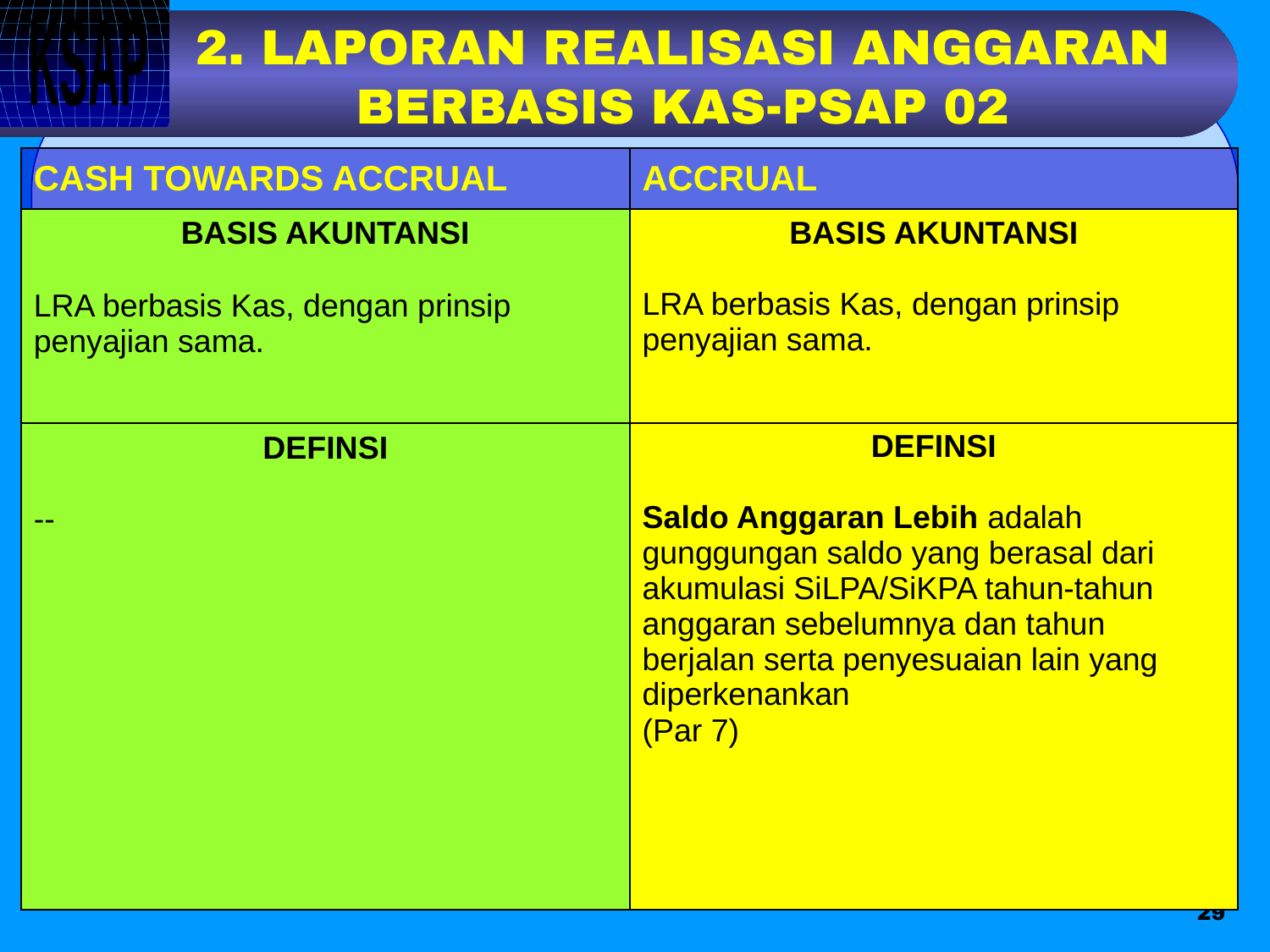

# 2. LAPORAN REALISASI ANGGARAN BERBASIS KAS-PSAP 02
| CASH TOWARDS ACCRUAL | ACCRUAL |
| --- | --- |
| BASIS AKUNTANSI LRA berbasis Kas, dengan prinsip penyajian sama. DEFINSI -- | BASIS AKUNTANSI LRA berbasis Kas, dengan prinsip penyajian sama. DEFINSI Saldo Anggaran Lebih adalah gunggungan saldo yang berasal dari akumulasi SiLPA/SiKPA tahun-tahun anggaran sebelumnya dan tahun berjalan serta penyesuaian lain yang diperkenankan (Par 7) |
29